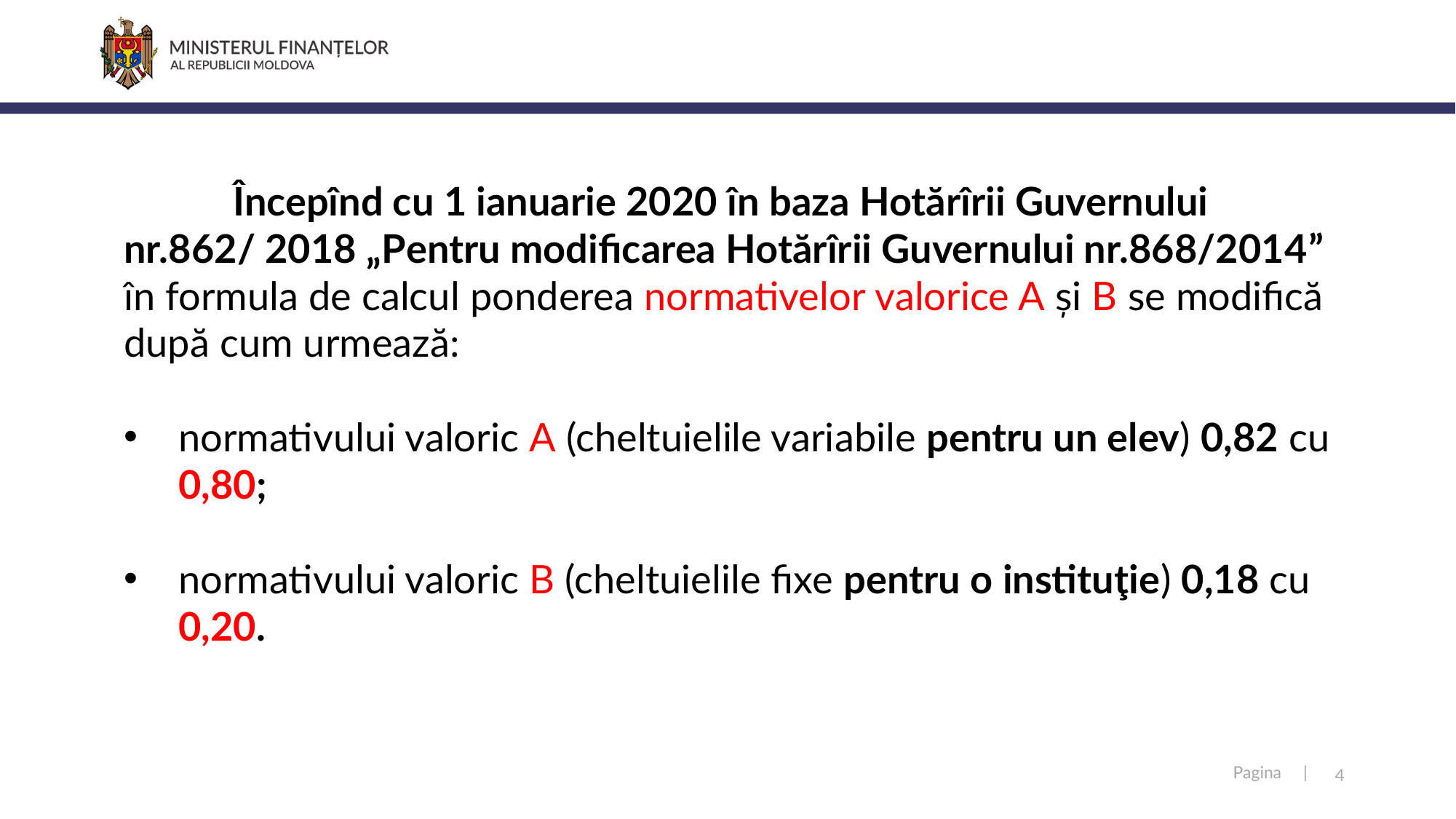

Începînd cu 1 ianuarie 2020 în baza Hotărîrii Guvernului nr.862/ 2018 „Pentru modificarea Hotărîrii Guvernului nr.868/2014”  în formula de calcul ponderea normativelor valorice A și B se modifică după cum urmează:

normativului valoric A (cheltuielile variabile pentru un elev) 0,82 cu 0,80;

normativului valoric B (cheltuielile fixe pentru o instituţie) 0,18 cu 0,20.
4